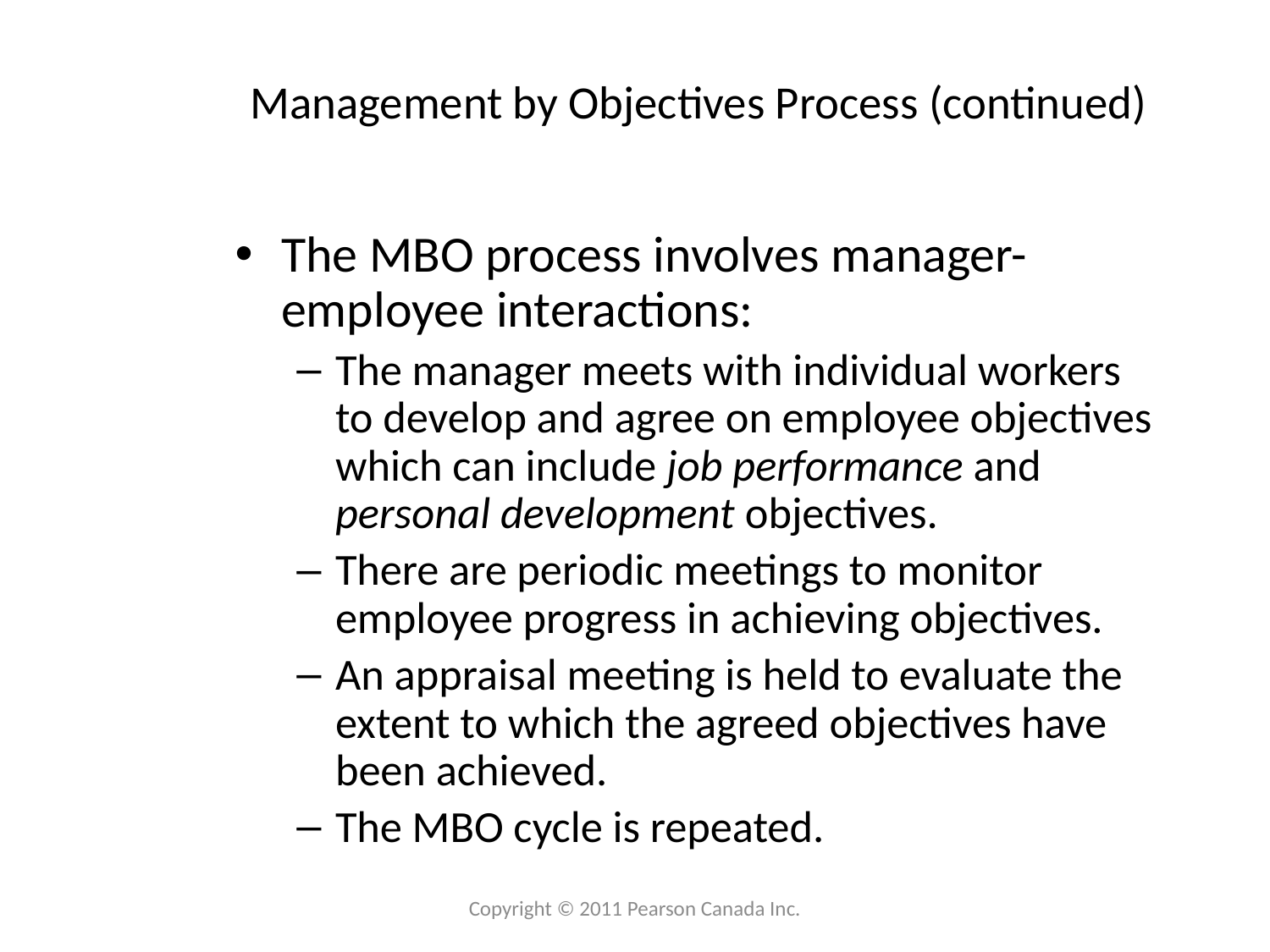

# Management by Objectives Process (continued)
The MBO process involves manager-employee interactions:
The manager meets with individual workers to develop and agree on employee objectives which can include job performance and personal development objectives.
There are periodic meetings to monitor employee progress in achieving objectives.
An appraisal meeting is held to evaluate the extent to which the agreed objectives have been achieved.
The MBO cycle is repeated.
Copyright © 2011 Pearson Canada Inc.